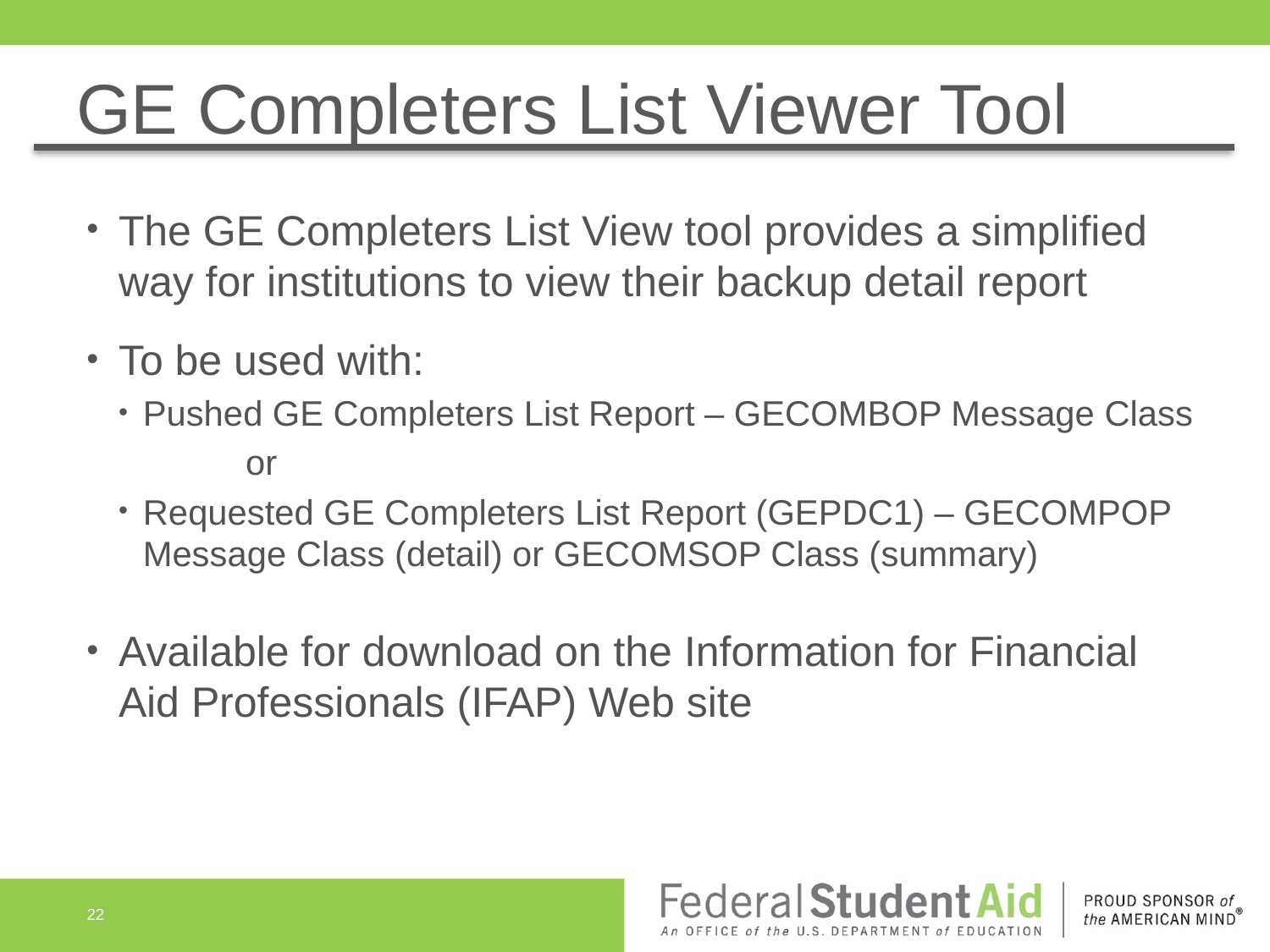

# GE Completers List Viewer Tool
The GE Completers List View tool provides a simplified way for institutions to view their backup detail report

To be used with:
Pushed GE Completers List Report – GECOMBOP Message Class
	or
Requested GE Completers List Report (GEPDC1) – GECOMPOP Message Class (detail) or GECOMSOP Class (summary)

Available for download on the Information for Financial Aid Professionals (IFAP) Web site

22